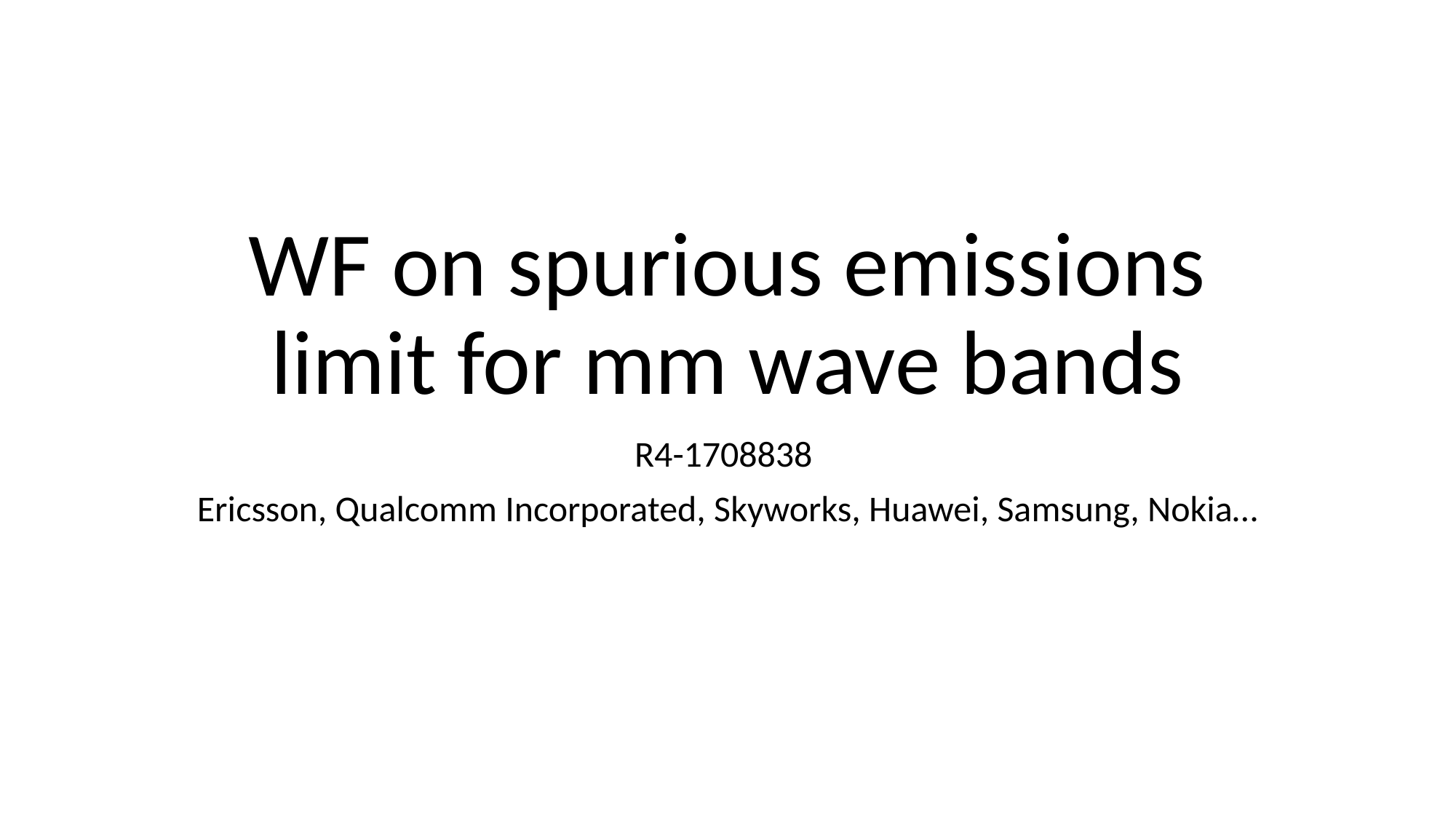

# WF on spurious emissions limit for mm wave bands
R4-1708838
Ericsson, Qualcomm Incorporated, Skyworks, Huawei, Samsung, Nokia…